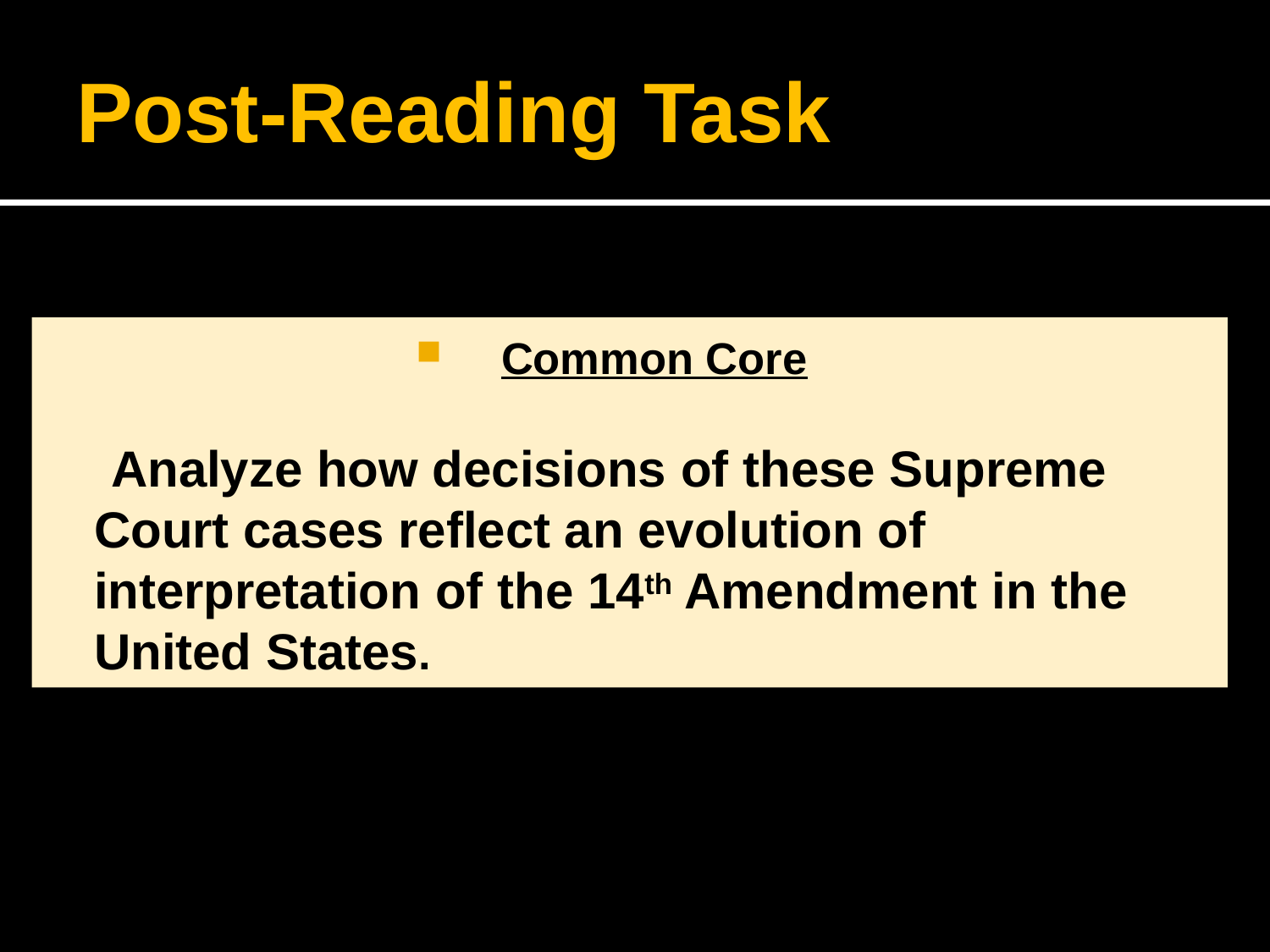

# Post-Reading Task
Common Core

    Analyze how decisions of these Supreme Court cases reflect an evolution of interpretation of the 14th Amendment in the United States.